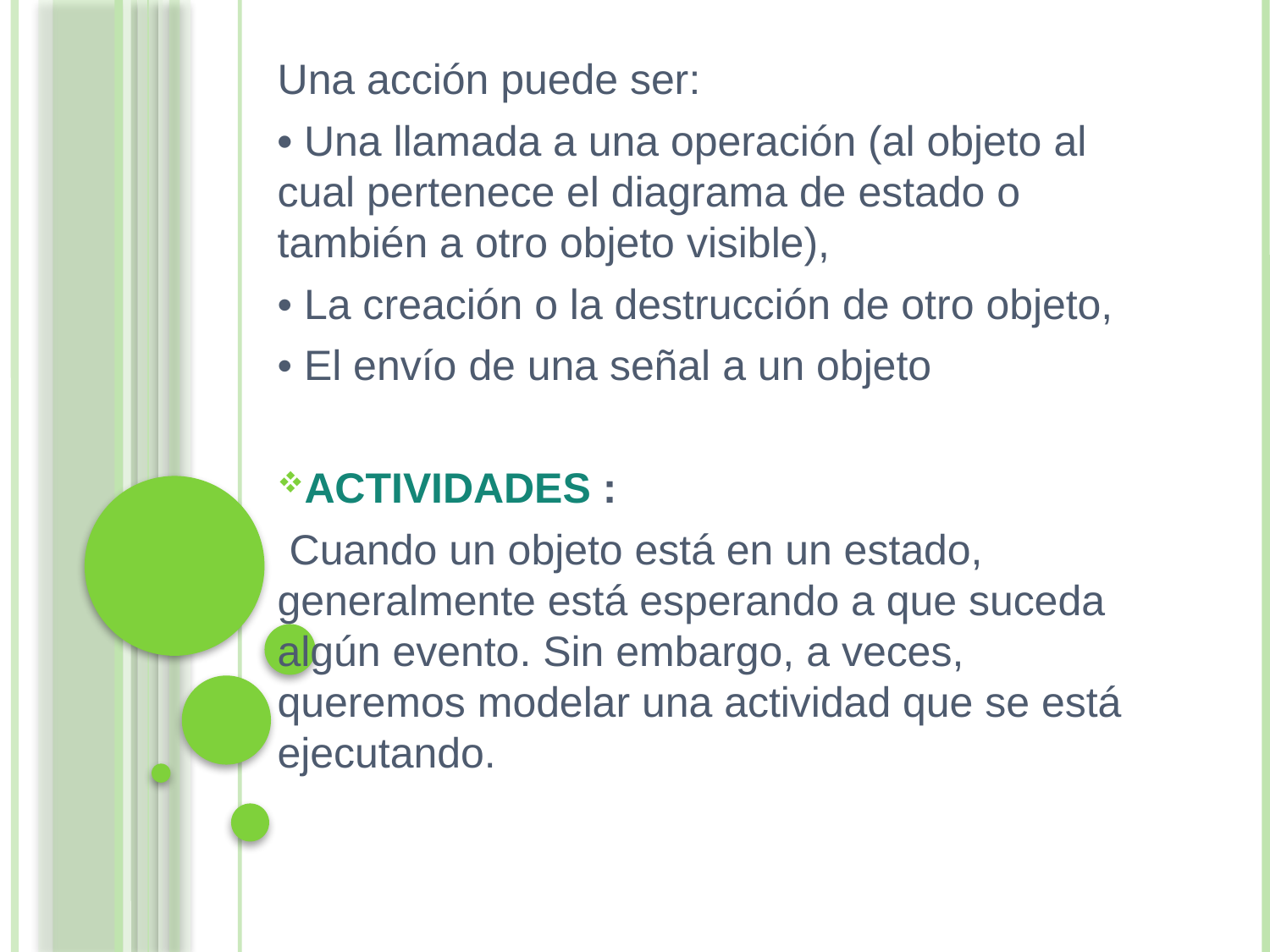

Una acción puede ser:
• Una llamada a una operación (al objeto al cual pertenece el diagrama de estado o también a otro objeto visible),
• La creación o la destrucción de otro objeto,
• El envío de una señal a un objeto

ACTIVIDADES :
 Cuando un objeto está en un estado, generalmente está esperando a que suceda algún evento. Sin embargo, a veces, queremos modelar una actividad que se está ejecutando.